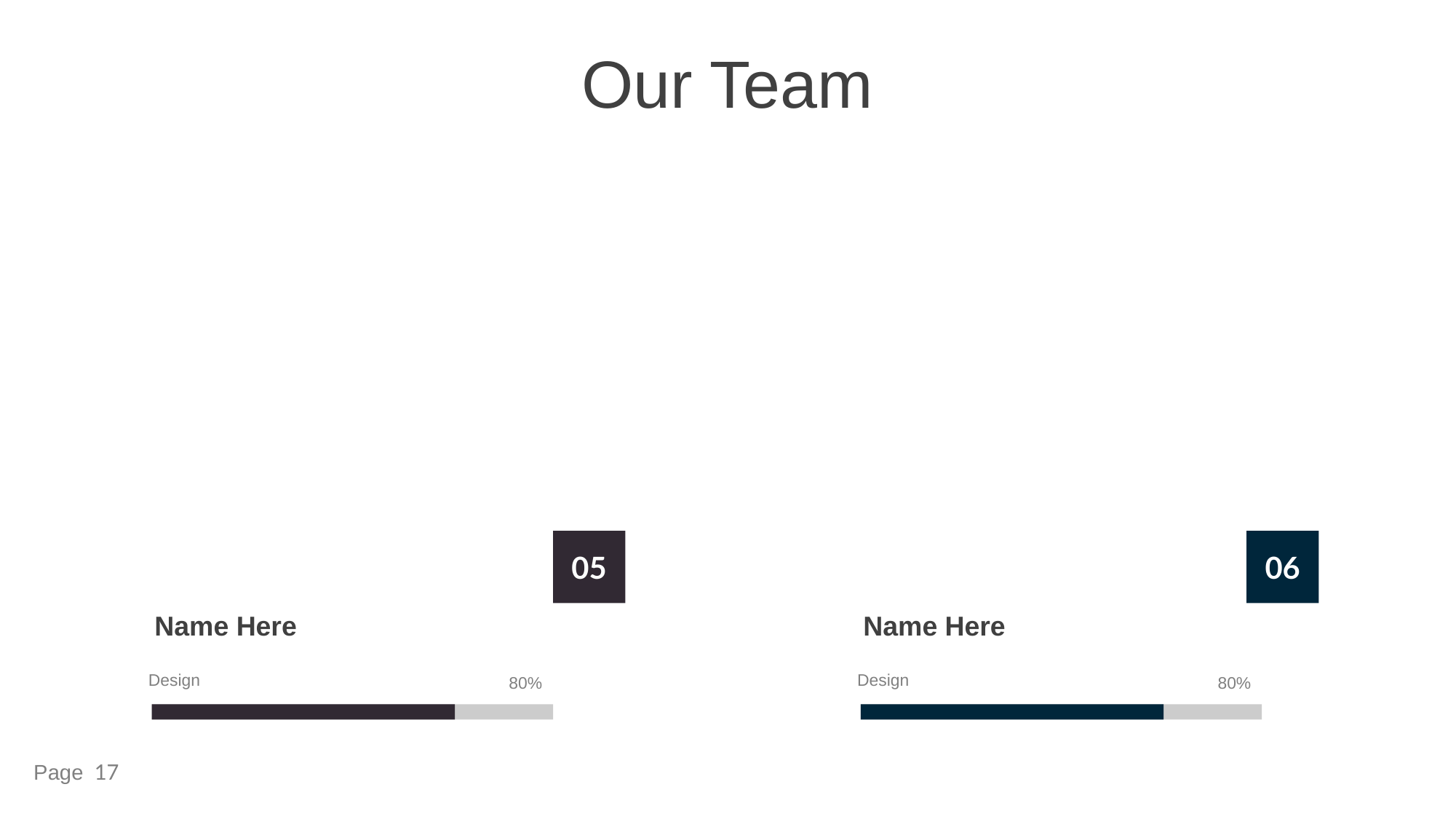

Our Team

05
06
Name Here
Name Here
Design
Design
80%
80%